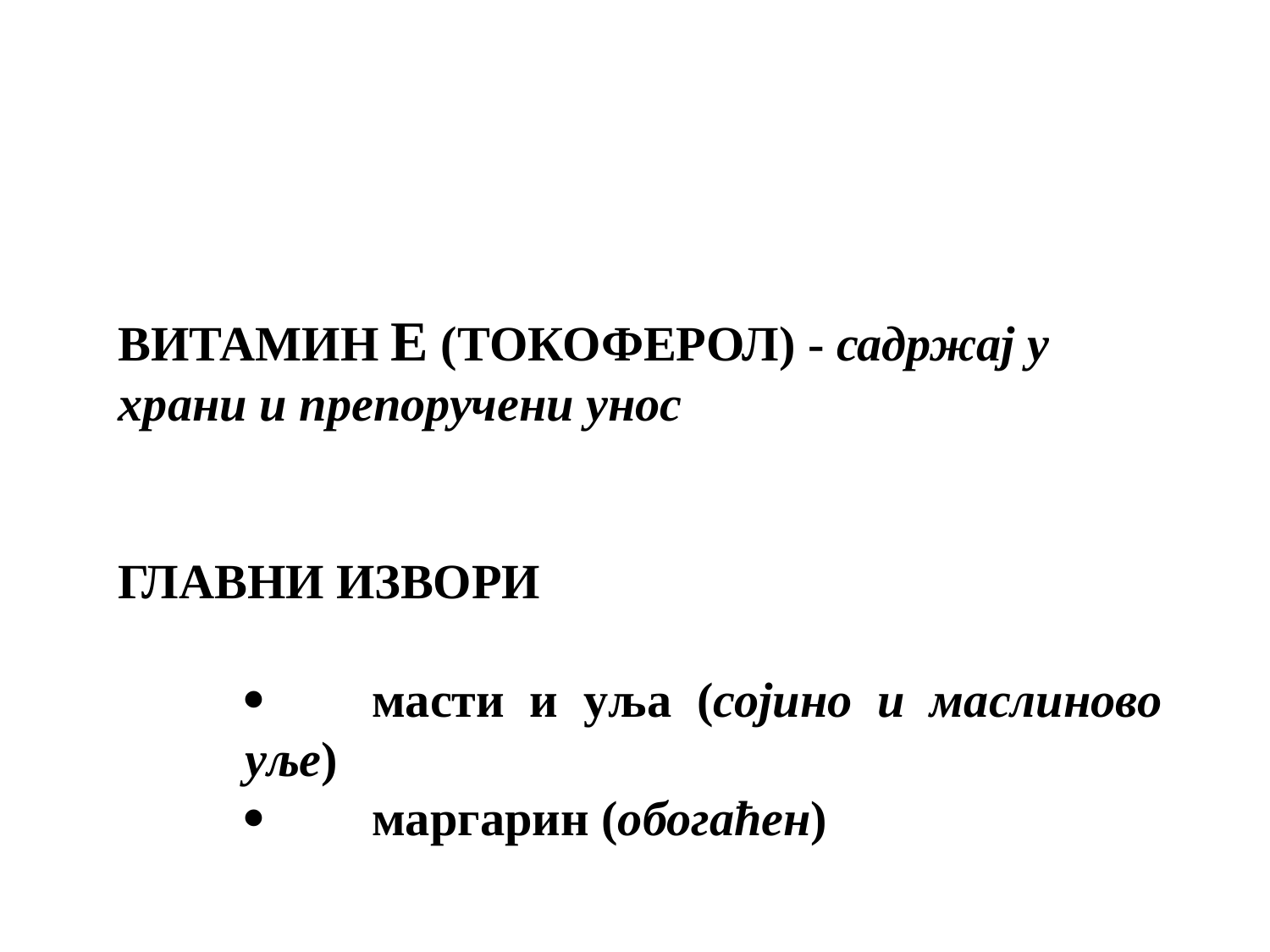

ВИТАМИН Е (ТОКОФЕРОЛ) - садржај у храни и препоручени унос

ГЛАВНИ ИЗВОРИ

•	масти и уља (сојино и маслиново уље)
•	маргарин (обогаћен)